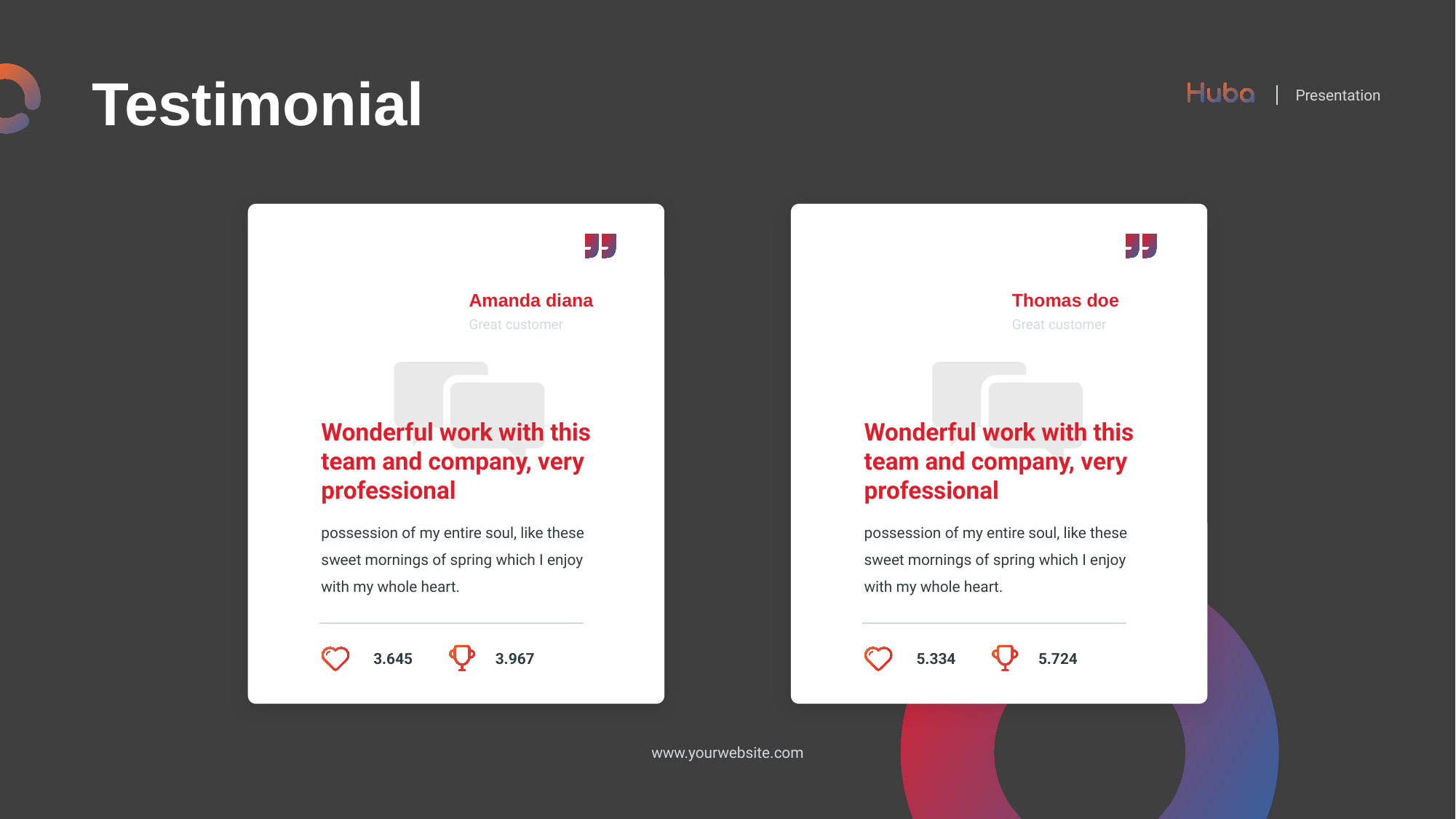

Testimonial

Presentation

Amanda diana
Thomas doe
Great customer
Great customer

Wonderful work with this team and company, very professional
Wonderful work with this team and company, very professional
possession of my entire soul, like these sweet mornings of spring which I enjoy with my whole heart.
possession of my entire soul, like these sweet mornings of spring which I enjoy with my whole heart.

3.645
3.967
5.334
5.724

www.yourwebsite.com